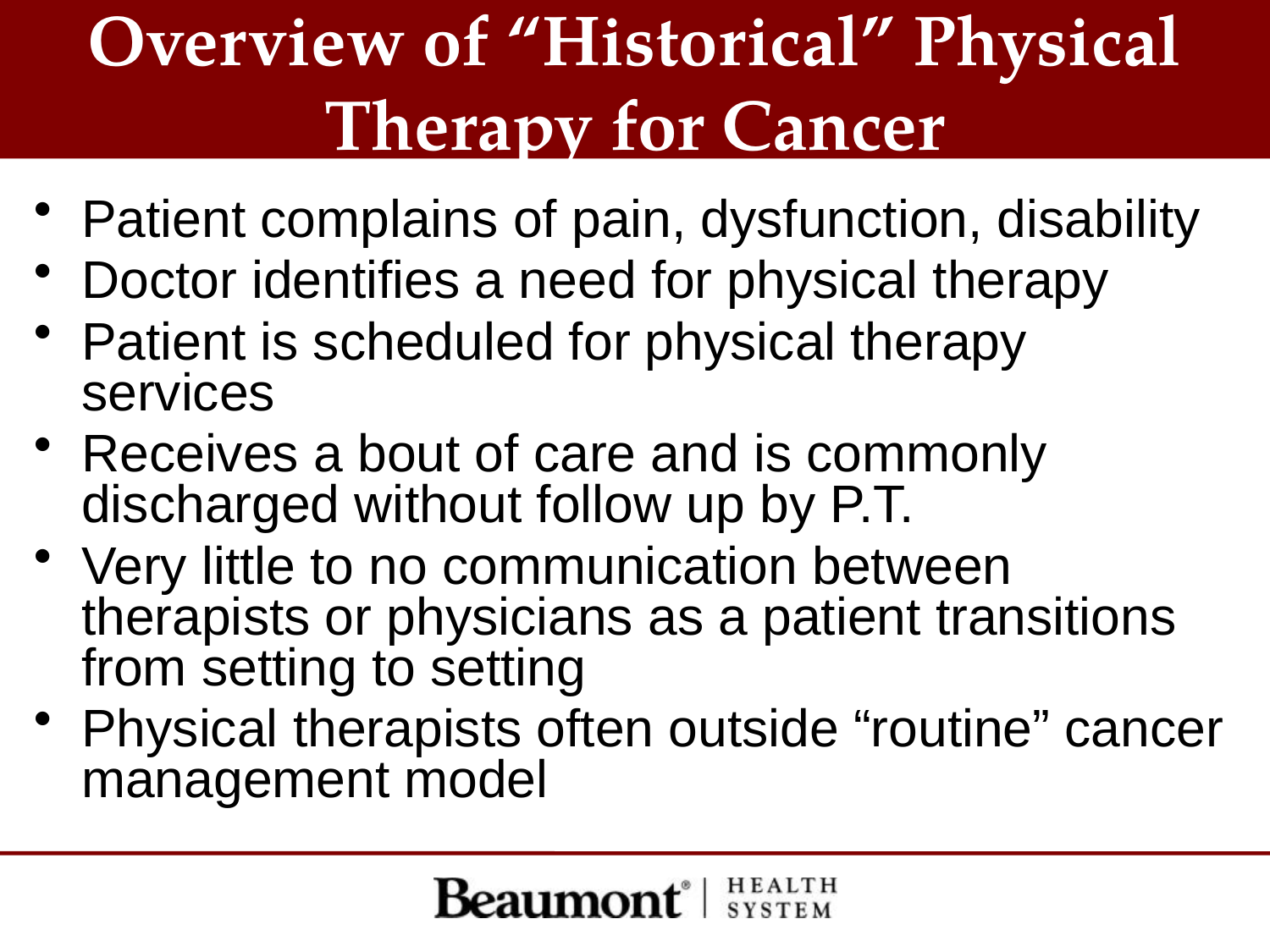

# Overview of “Historical” Physical Therapy for Cancer
Patient complains of pain, dysfunction, disability
Doctor identifies a need for physical therapy
Patient is scheduled for physical therapy services
Receives a bout of care and is commonly discharged without follow up by P.T.
Very little to no communication between therapists or physicians as a patient transitions from setting to setting
Physical therapists often outside “routine” cancer management model